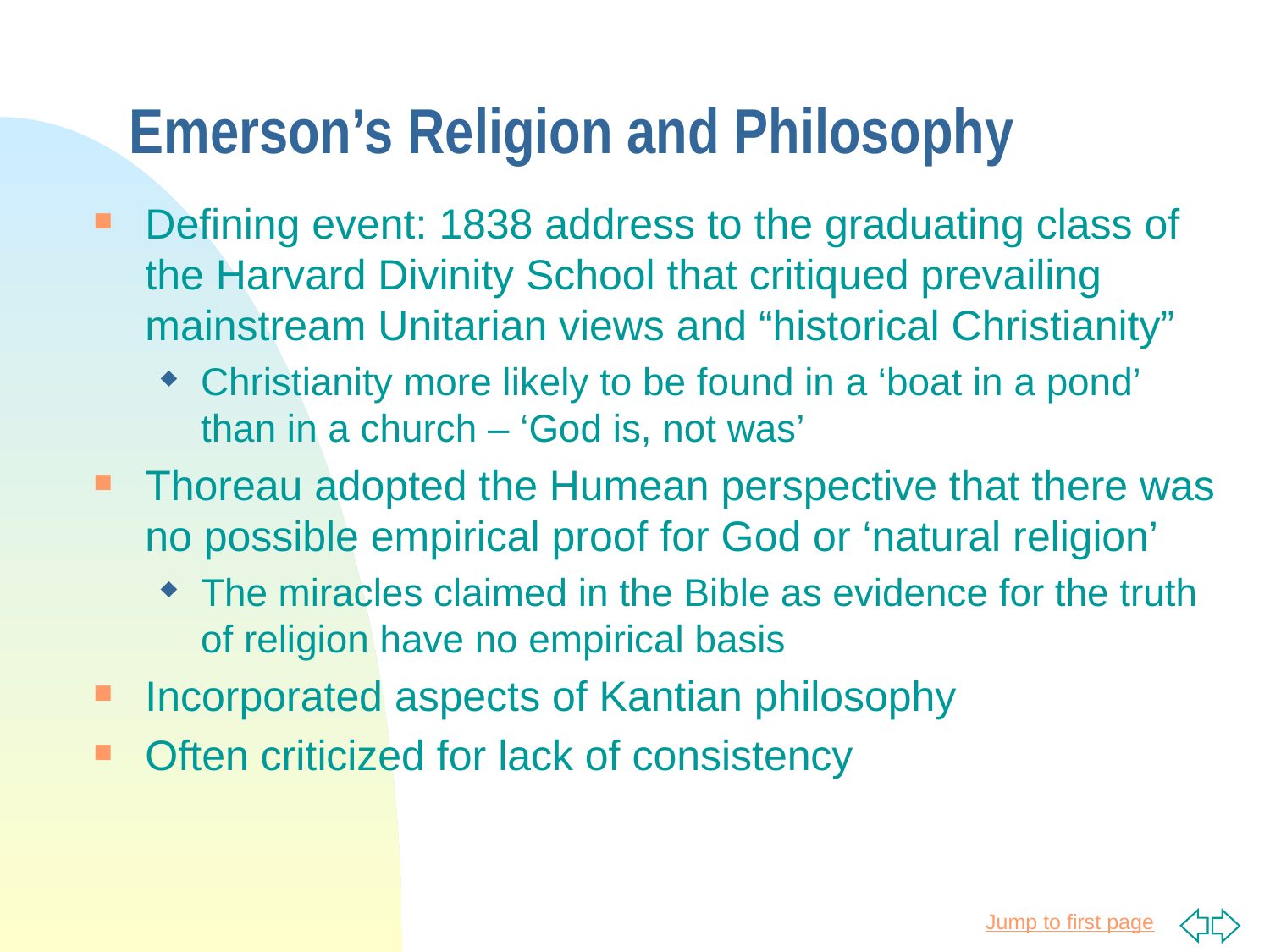

# Emerson’s Religion and Philosophy
Defining event: 1838 address to the graduating class of the Harvard Divinity School that critiqued prevailing mainstream Unitarian views and “historical Christianity”
Christianity more likely to be found in a ‘boat in a pond’ than in a church – ‘God is, not was’
Thoreau adopted the Humean perspective that there was no possible empirical proof for God or ‘natural religion’
The miracles claimed in the Bible as evidence for the truth of religion have no empirical basis
Incorporated aspects of Kantian philosophy
Often criticized for lack of consistency